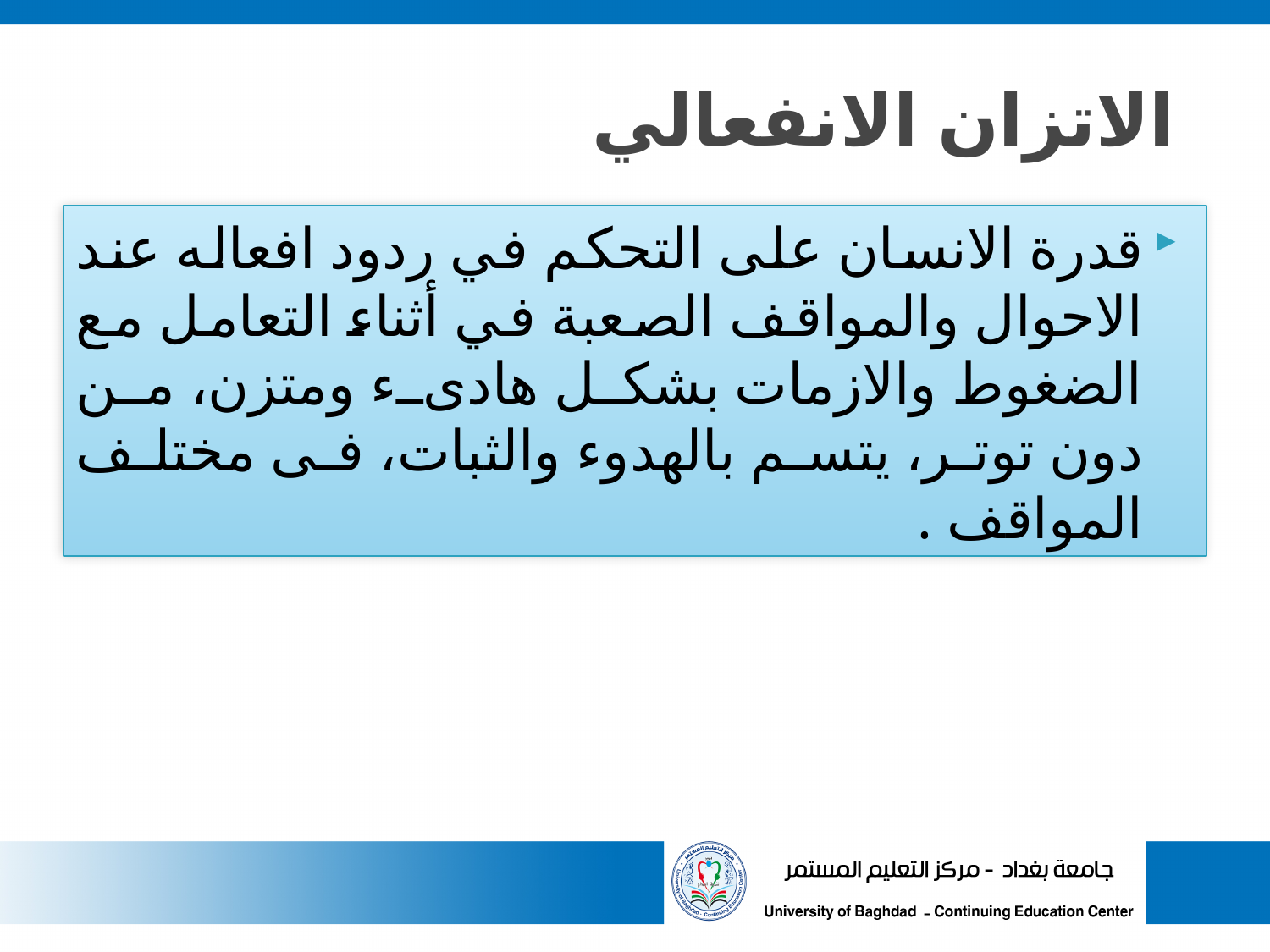

# الاتزان الانفعالي
قدرة الانسان على التحكم في ردود افعاله عند الاحوال والمواقف الصعبة في أثناء التعامل مع الضغوط والازمات بشكل هادىء ومتزن، من دون توتر، يتسم بالهدوء والثبات، فى مختلف المواقف .